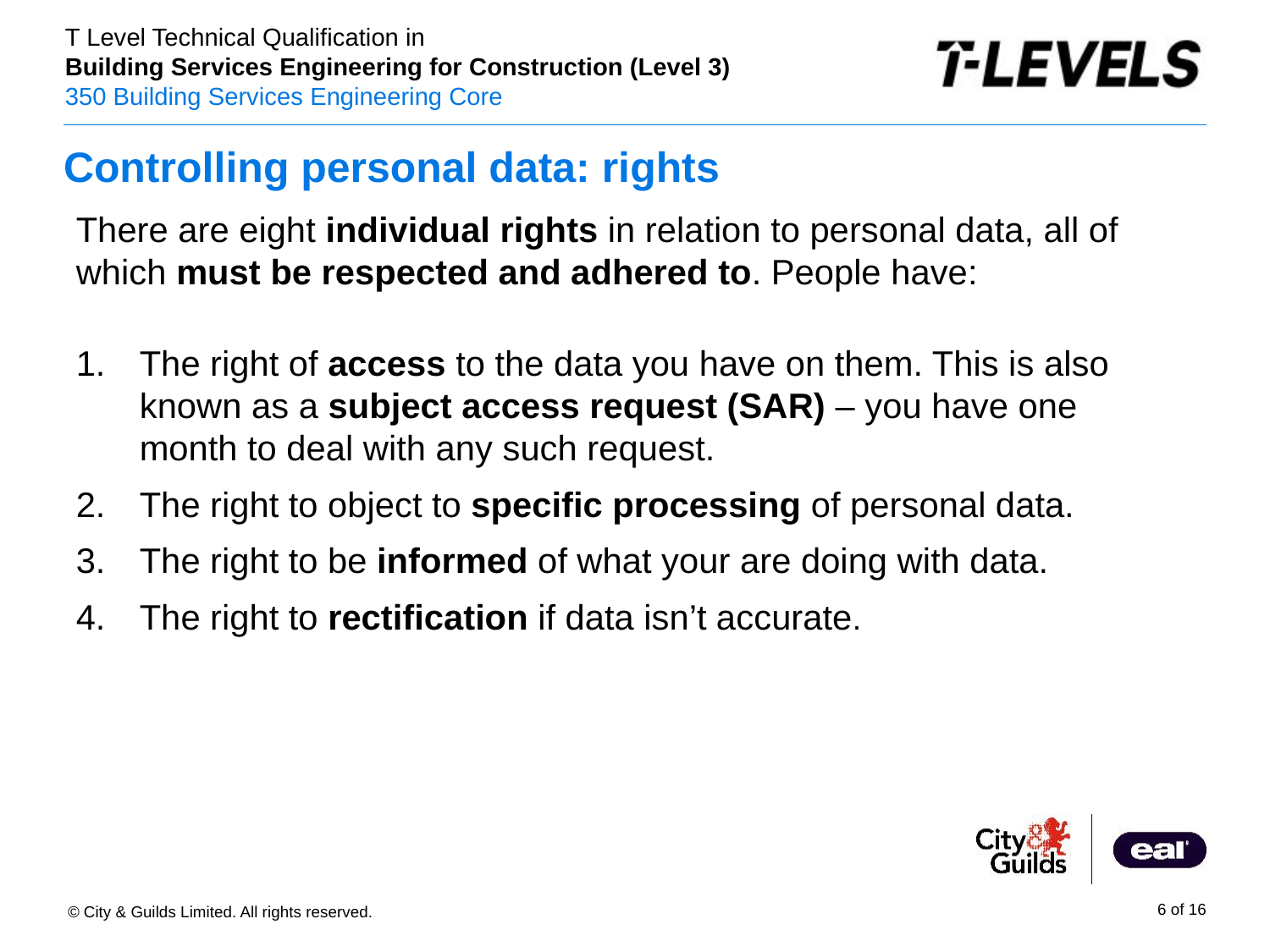

# Controlling personal data: rights
There are eight individual rights in relation to personal data, all of which must be respected and adhered to. People have:

The right of access to the data you have on them. This is also known as a subject access request (SAR) – you have one month to deal with any such request.
The right to object to specific processing of personal data.
The right to be informed of what your are doing with data.
The right to rectification if data isn’t accurate.